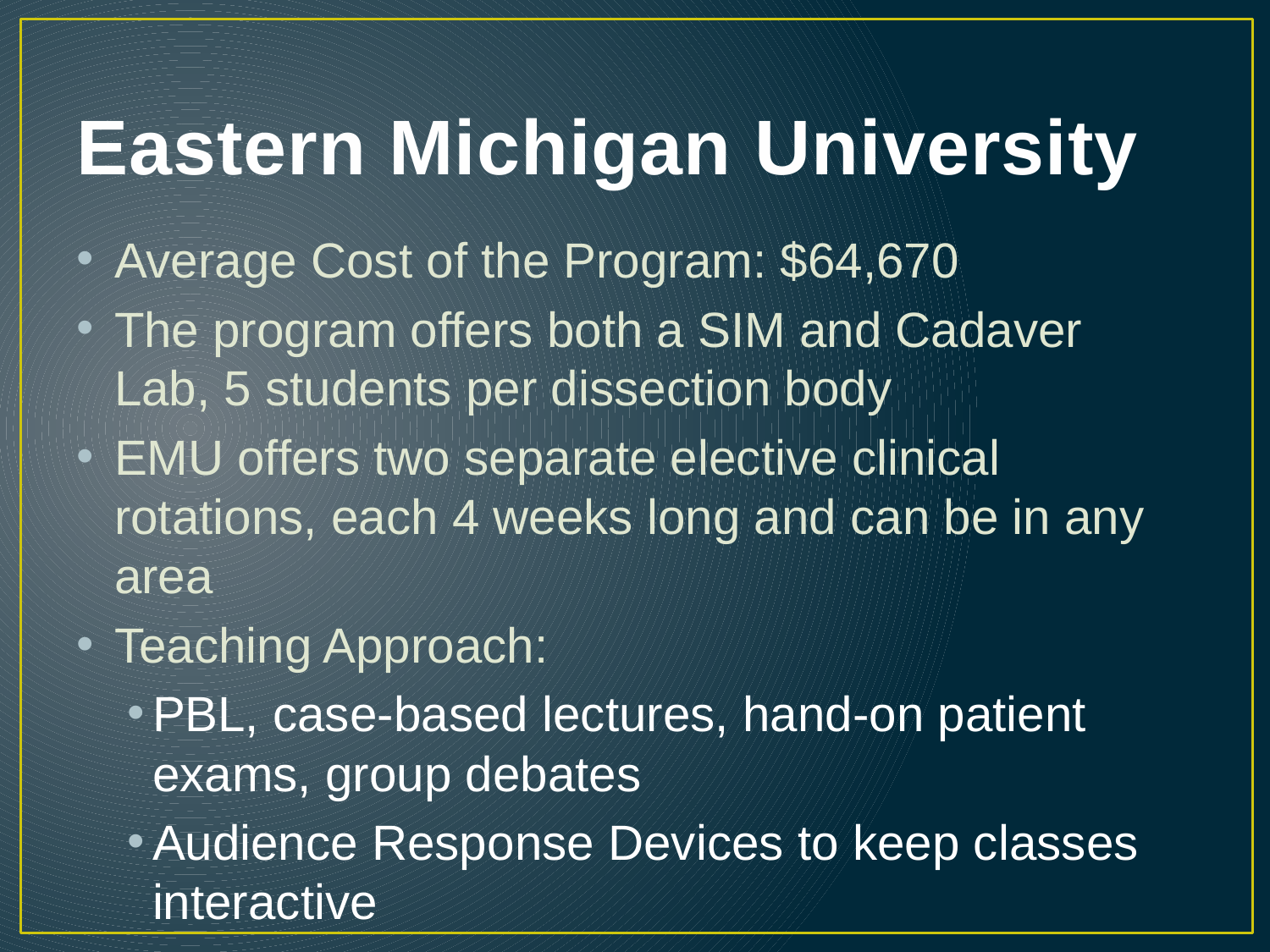

# Eastern Michigan University
Average Cost of the Program: $64,670
The program offers both a SIM and Cadaver Lab, 5 students per dissection body
EMU offers two separate elective clinical rotations, each 4 weeks long and can be in any area
Teaching Approach:
PBL, case-based lectures, hand-on patient exams, group debates
Audience Response Devices to keep classes interactive